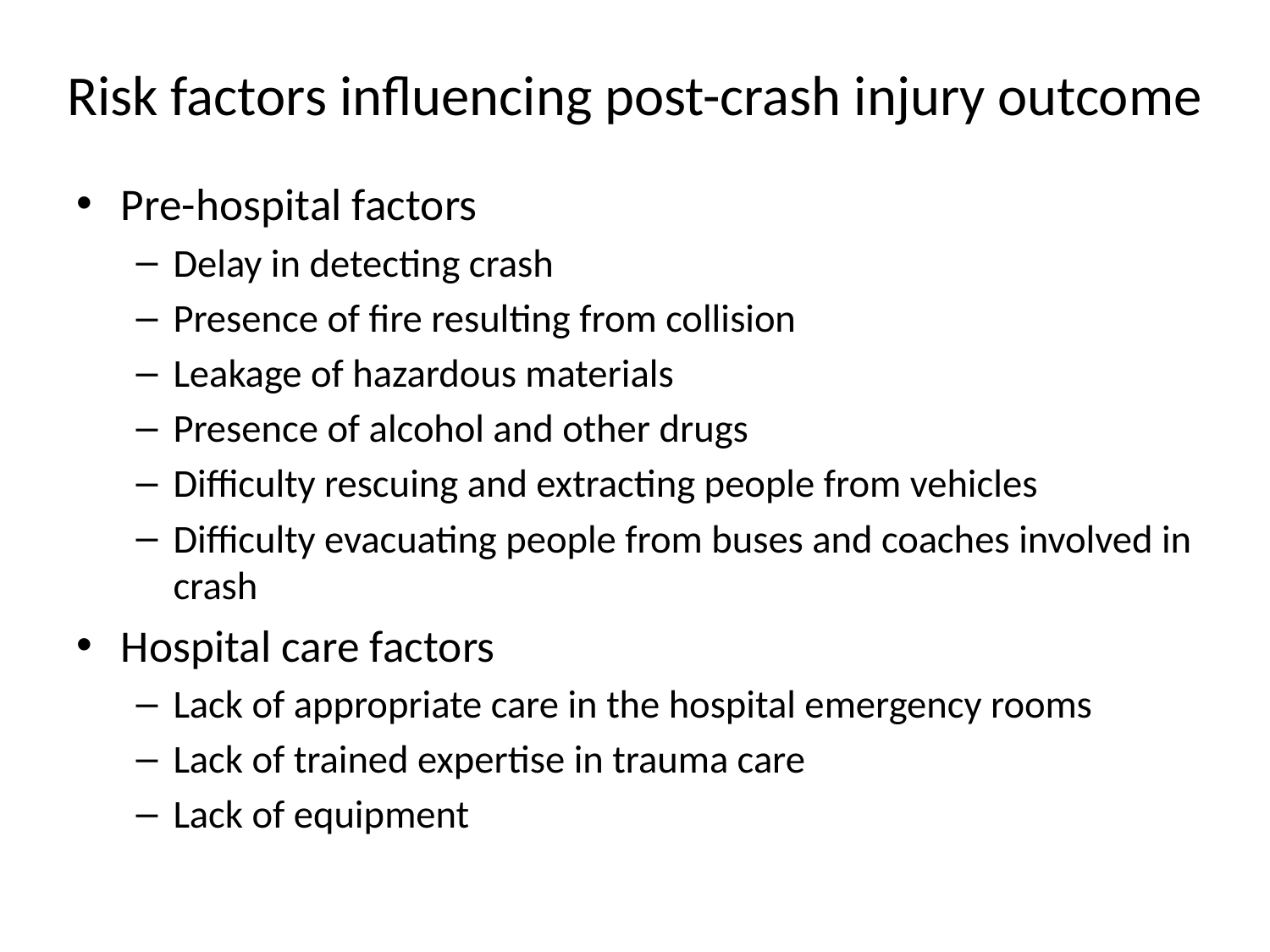

# Risk factors influencing post-crash injury outcome
Pre-hospital factors
Delay in detecting crash
Presence of fire resulting from collision
Leakage of hazardous materials
Presence of alcohol and other drugs
Difficulty rescuing and extracting people from vehicles
Difficulty evacuating people from buses and coaches involved in crash
Hospital care factors
Lack of appropriate care in the hospital emergency rooms
Lack of trained expertise in trauma care
Lack of equipment